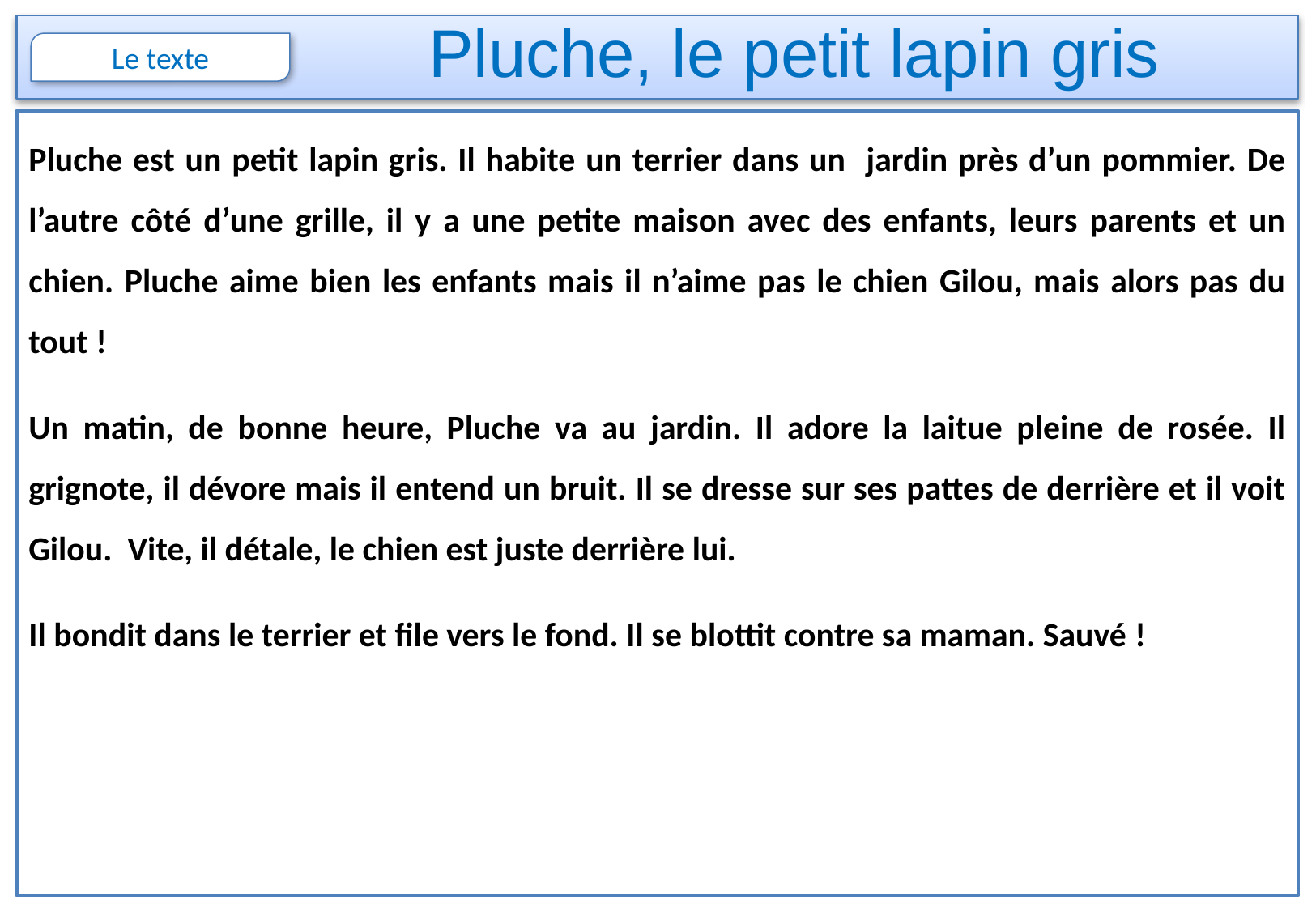

# Pluche, le petit lapin gris
Pluche est un petit lapin gris. Il habite un terrier dans un  jardin près d’un pommier. De l’autre côté d’une grille, il y a une petite maison avec des enfants, leurs parents et un chien. Pluche aime bien les enfants mais il n’aime pas le chien Gilou, mais alors pas du tout !
Un matin, de bonne heure, Pluche va au jardin. Il adore la laitue pleine de rosée. Il grignote, il dévore mais il entend un bruit. Il se dresse sur ses pattes de derrière et il voit Gilou.  Vite, il détale, le chien est juste derrière lui.
Il bondit dans le terrier et file vers le fond. Il se blottit contre sa maman. Sauvé !